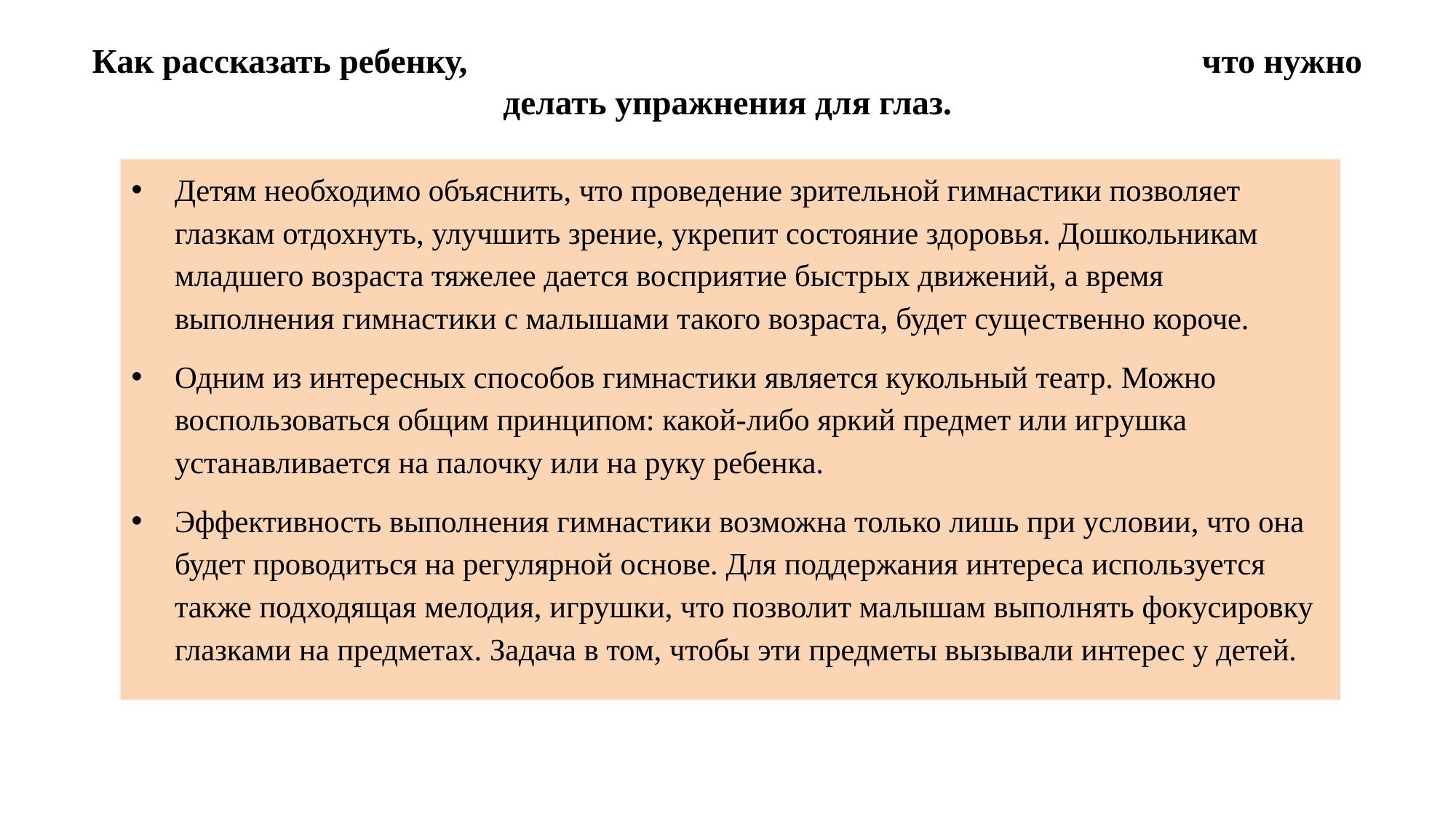

# Как рассказать ребенку,                                                                                      что нужно делать упражнения для глаз.
Детям необходимо объяснить, что проведение зрительной гимнастики позволяет глазкам отдохнуть, улучшить зрение, укрепит состояние здоровья. Дошкольникам младшего возраста тяжелее дается восприятие быстрых движений, а время выполнения гимнастики с малышами такого возраста, будет существенно короче.
Одним из интересных способов гимнастики является кукольный театр. Можно воспользоваться общим принципом: какой-либо яркий предмет или игрушка устанавливается на палочку или на руку ребенка.
Эффективность выполнения гимнастики возможна только лишь при условии, что она будет проводиться на регулярной основе. Для поддержания интереса используется также подходящая мелодия, игрушки, что позволит малышам выполнять фокусировку глазками на предметах. Задача в том, чтобы эти предметы вызывали интерес у детей.